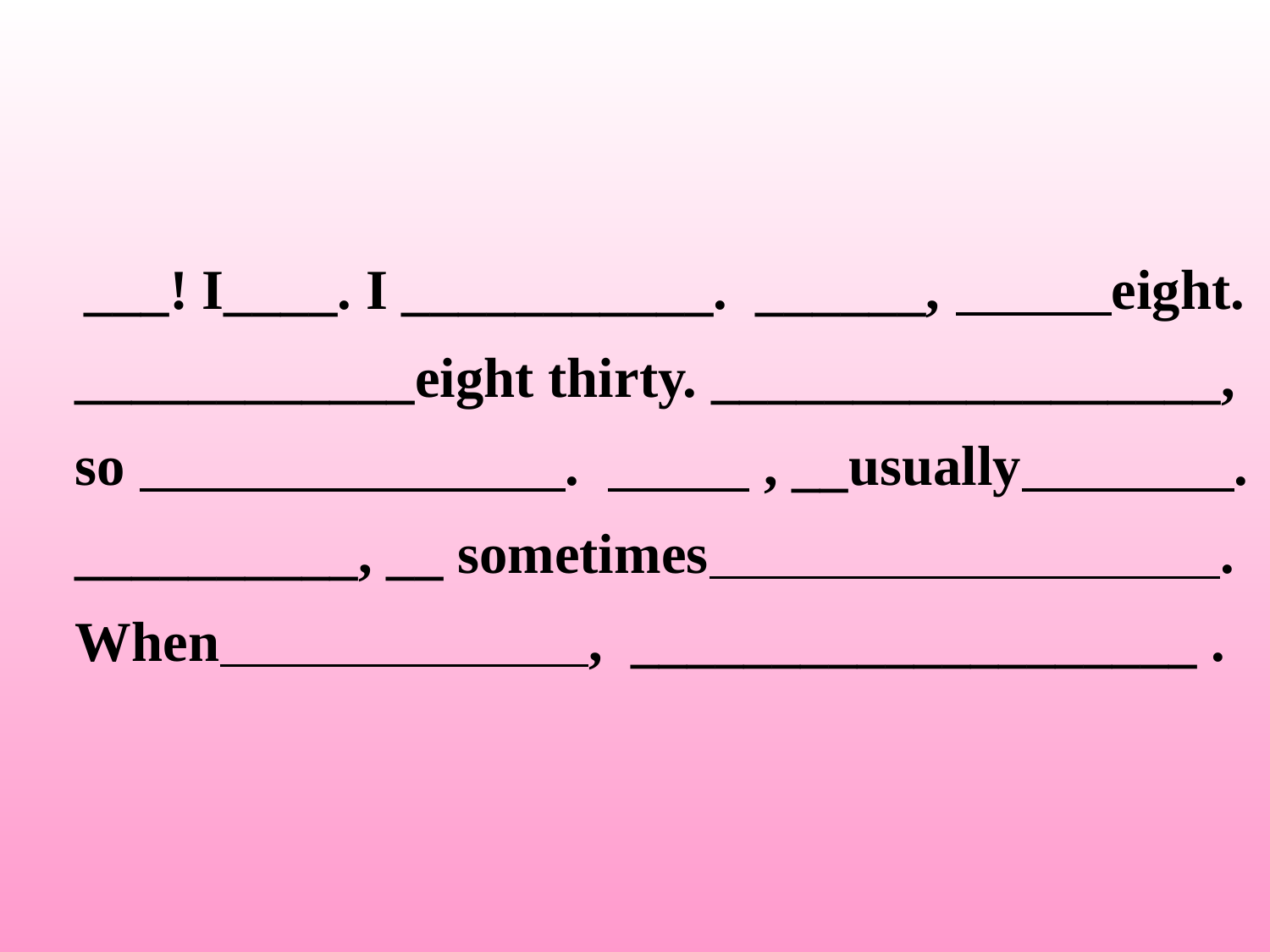

___! I____. I ___________.  ______,            eight. ____________eight thirty. __________________, so                               .             , __usually               . __________, __ sometimes                                    . When                          ,  ____________________ .